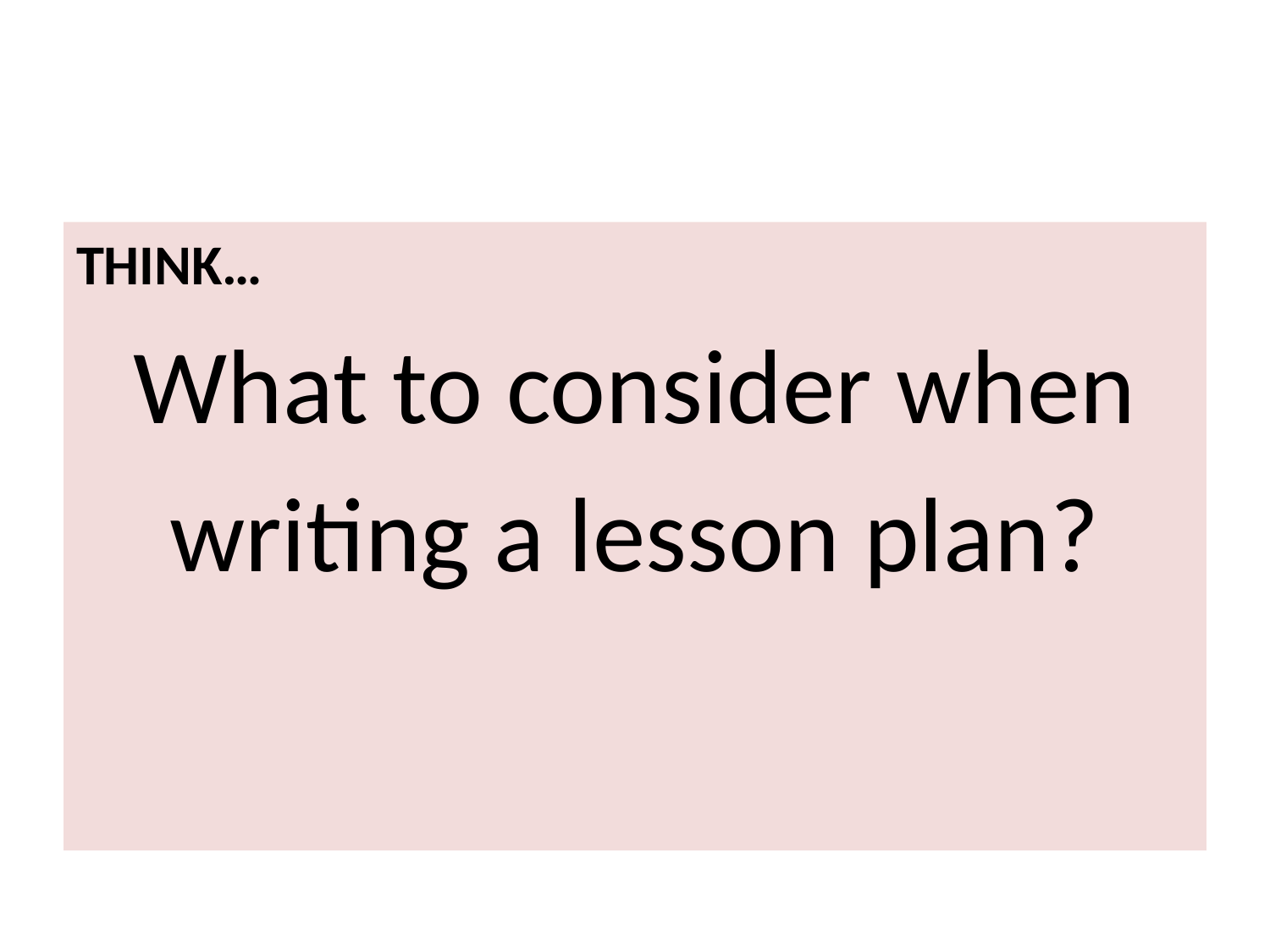

THINK…
What to consider when
writing a lesson plan?